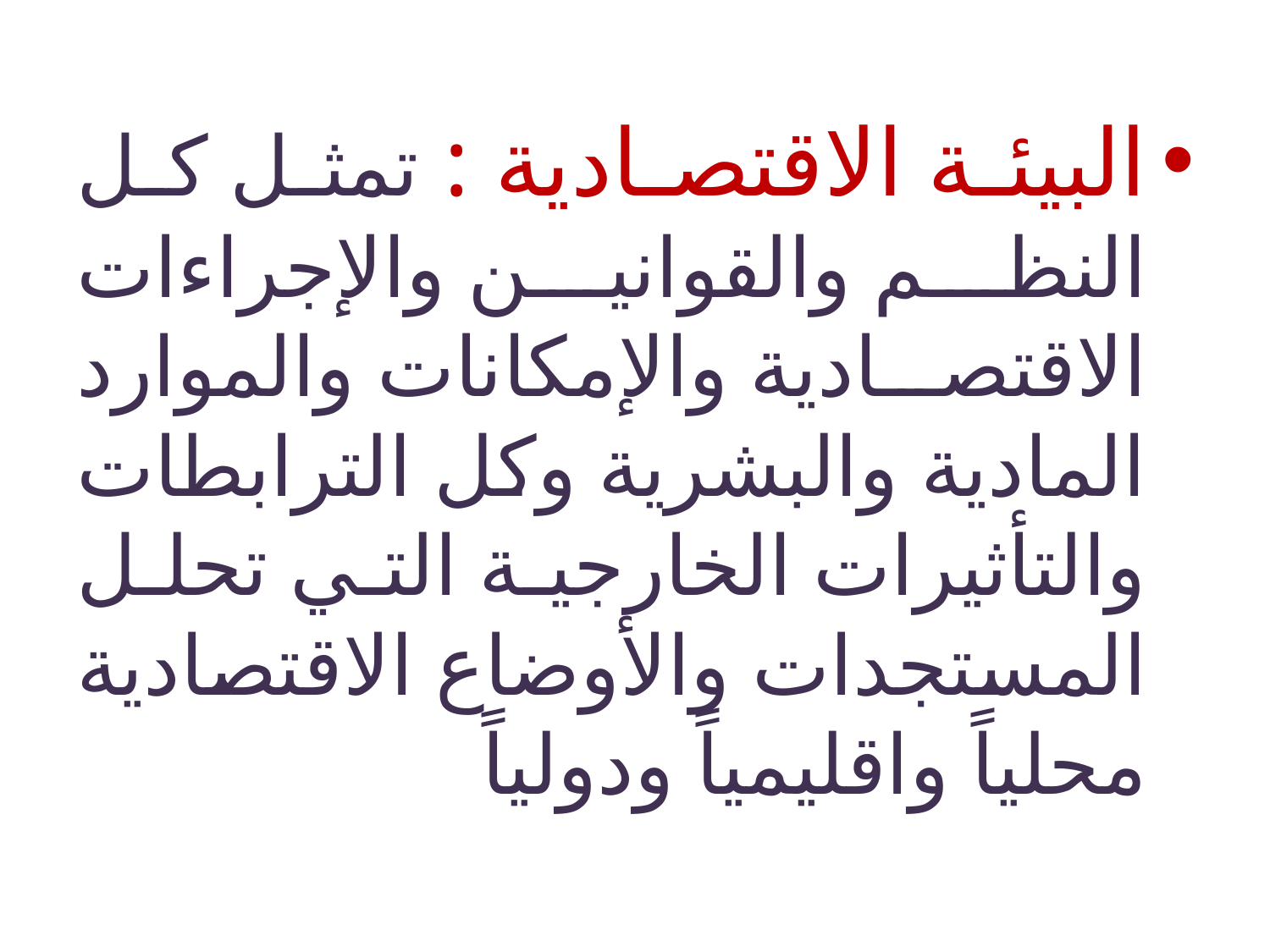

البيئة الاقتصادية : تمثل كل النظم والقوانين والإجراءات الاقتصادية والإمكانات والموارد المادية والبشرية وكل الترابطات والتأثيرات الخارجية التي تحلل المستجدات والأوضاع الاقتصادية محلياً واقليمياً ودولياً